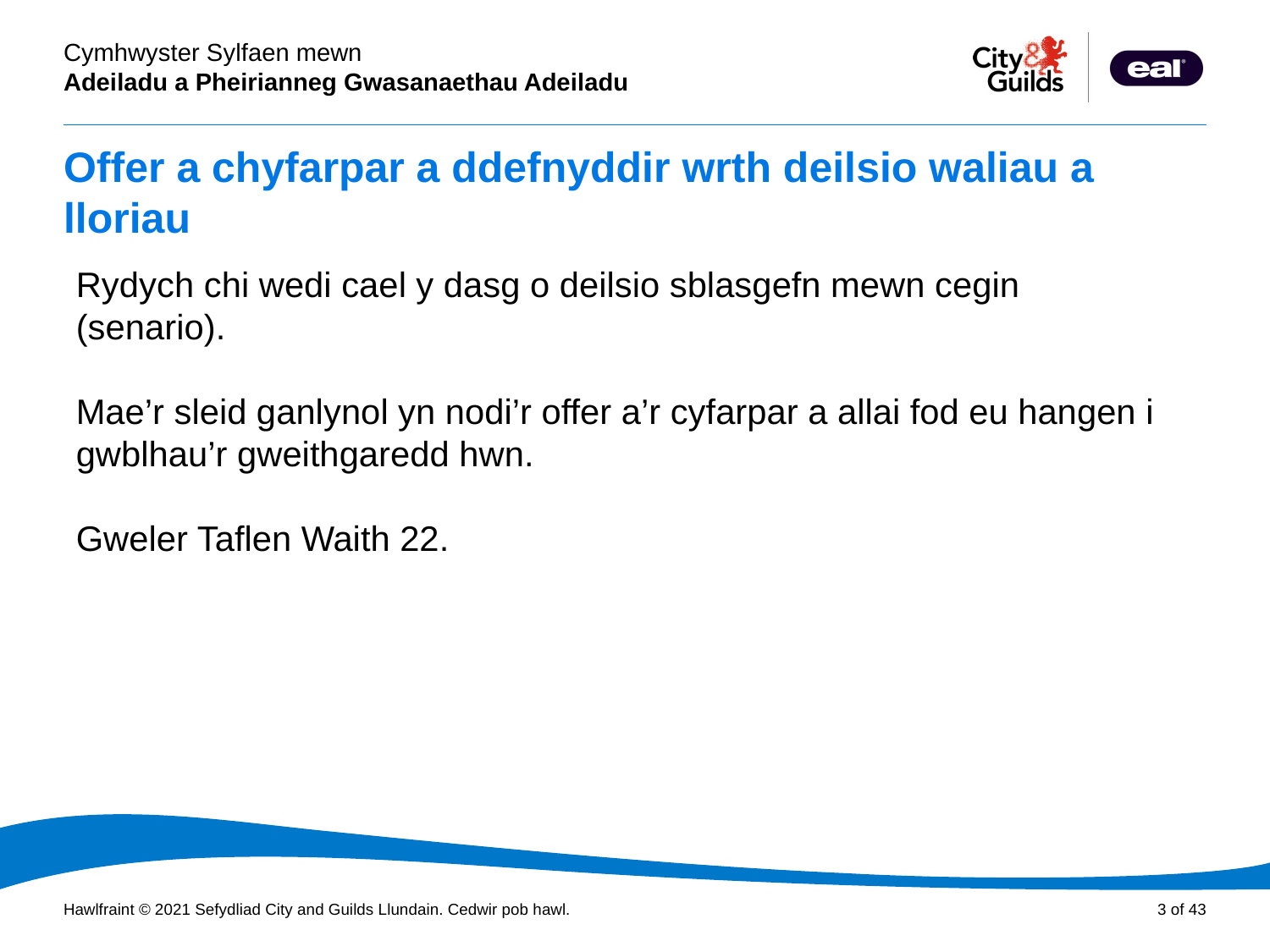

# Offer a chyfarpar a ddefnyddir wrth deilsio waliau a lloriau
Rydych chi wedi cael y dasg o deilsio sblasgefn mewn cegin (senario).

Mae’r sleid ganlynol yn nodi’r offer a’r cyfarpar a allai fod eu hangen i gwblhau’r gweithgaredd hwn.

Gweler Taflen Waith 22.